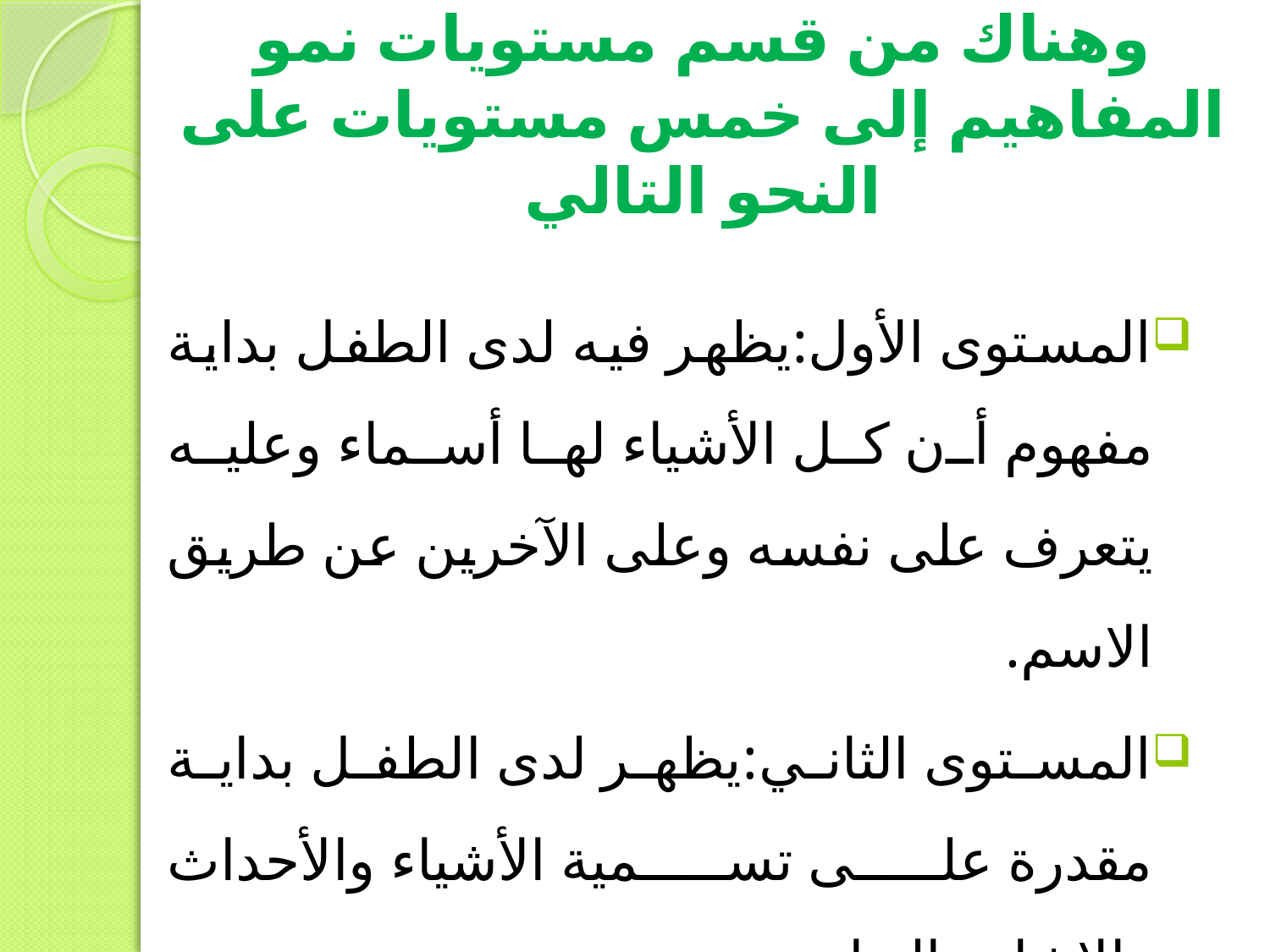

# وهناك من قسم مستويات نمو المفاهيم إلى خمس مستويات على النحو التالي
المستوى الأول:يظهر فيه لدى الطفل بداية مفهوم أن كل الأشياء لها أسماء وعليه يتعرف على نفسه وعلى الآخرين عن طريق الاسم.
المستوى الثاني:يظهر لدى الطفل بداية مقدرة على تسمية الأشياء والأحداث والإشارة إليها.